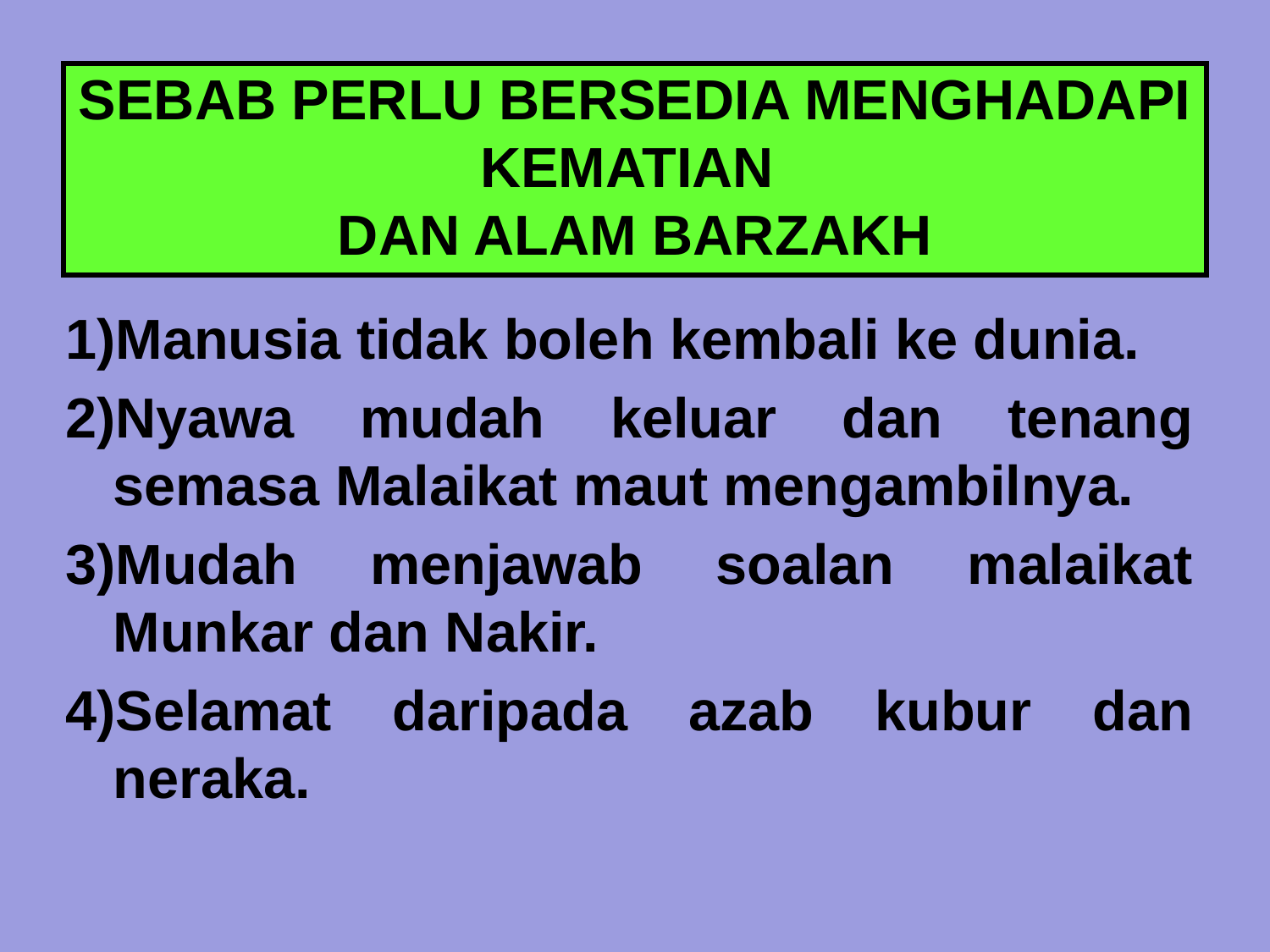

SEBAB PERLU BERSEDIA MENGHADAPI KEMATIAN
DAN ALAM BARZAKH
1)Manusia tidak boleh kembali ke dunia.
2)Nyawa mudah keluar dan tenang semasa Malaikat maut mengambilnya.
3)Mudah menjawab soalan malaikat Munkar dan Nakir.
4)Selamat daripada azab kubur dan neraka.